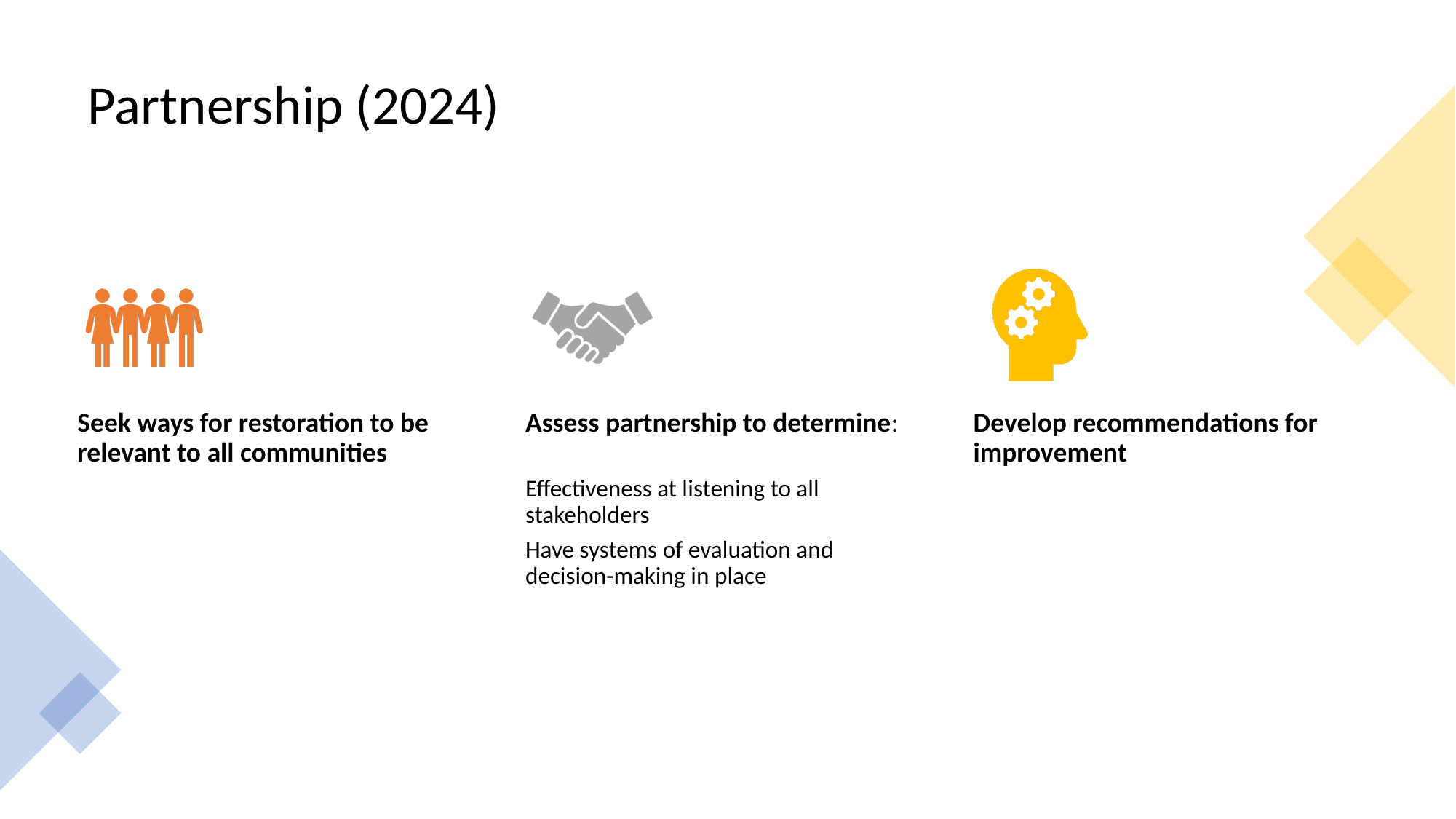

# Partnership (2024)

Seek ways for restoration to be relevant to all communities
Assess partnership to determine:
Effectiveness at listening to all stakeholders
Have systems of evaluation and decision-making in place
Develop recommendations for improvement